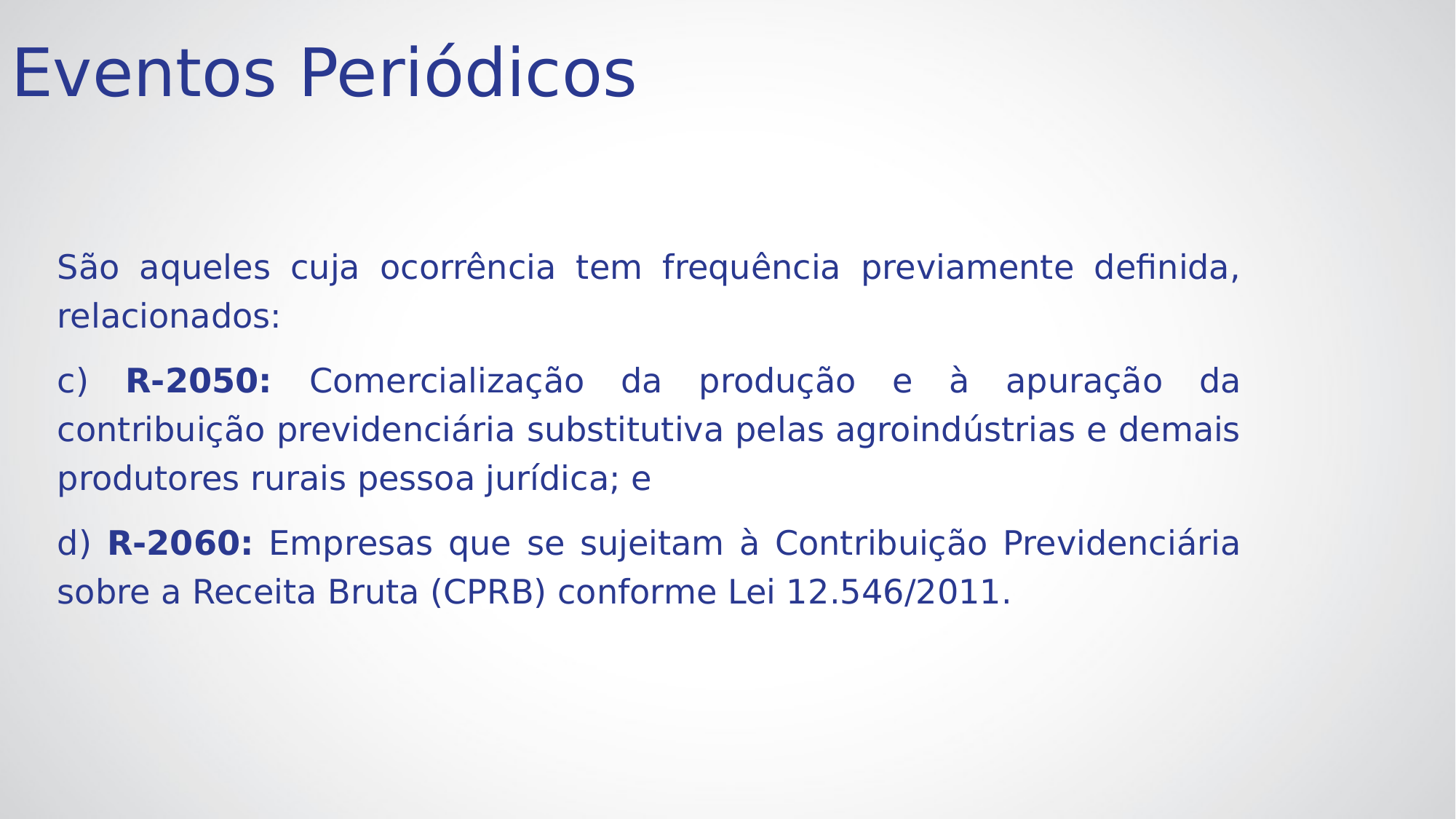

Eventos Periódicos
São aqueles cuja ocorrência tem frequência previamente definida, relacionados:
c) R-2050: Comercialização da produção e à apuração da contribuição previdenciária substitutiva pelas agroindústrias e demais produtores rurais pessoa jurídica; e
d) R-2060: Empresas que se sujeitam à Contribuição Previdenciária sobre a Receita Bruta (CPRB) conforme Lei 12.546/2011.